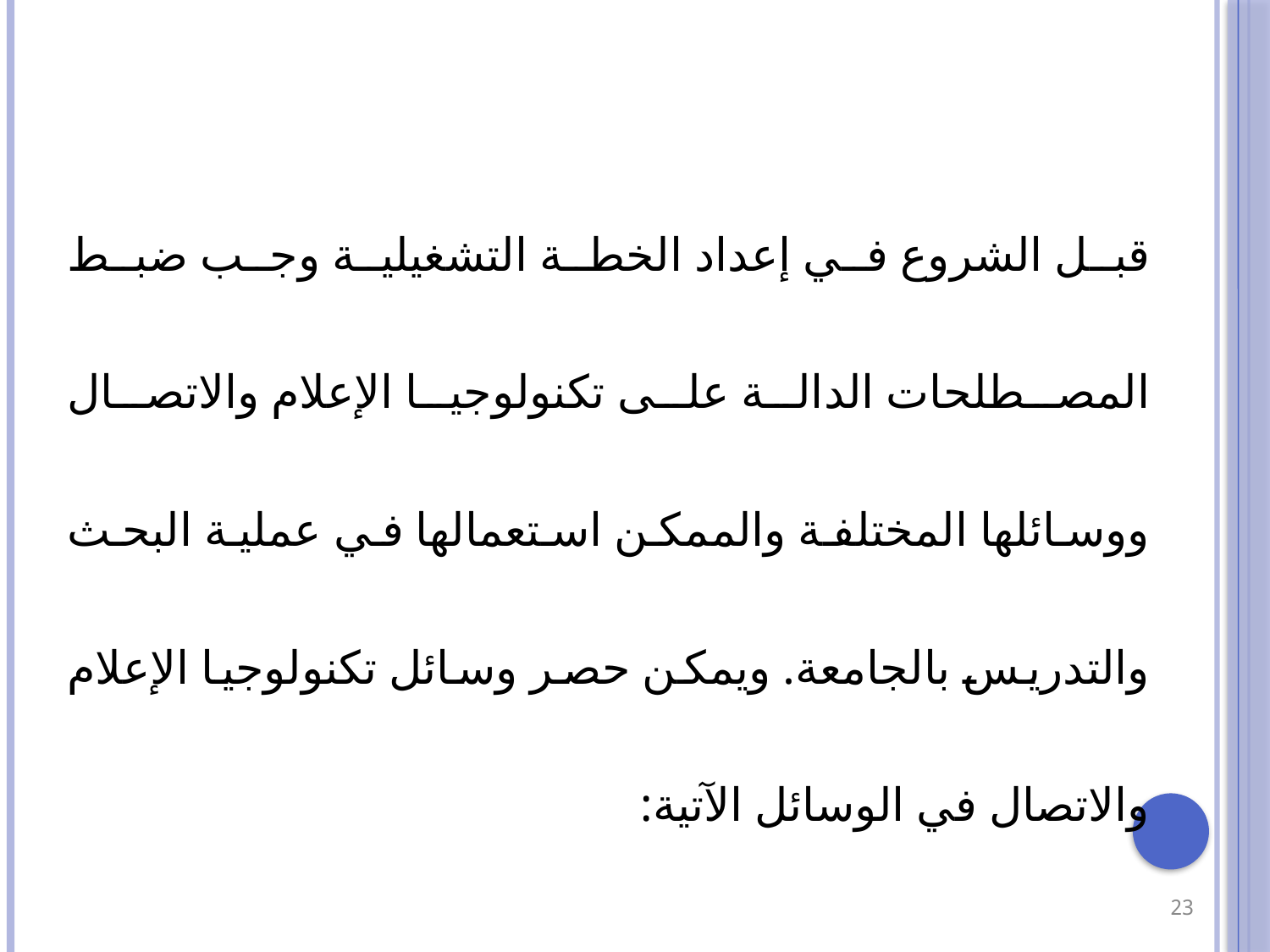

قبل الشروع في إعداد الخطة التشغيلية وجب ضبط المصطلحات الدالة على تكنولوجيا الإعلام والاتصال ووسائلها المختلفة والممكن استعمالها في عملية البحث والتدريس بالجامعة. ويمكن حصر وسائل تكنولوجيا الإعلام والاتصال في الوسائل الآتية:

23